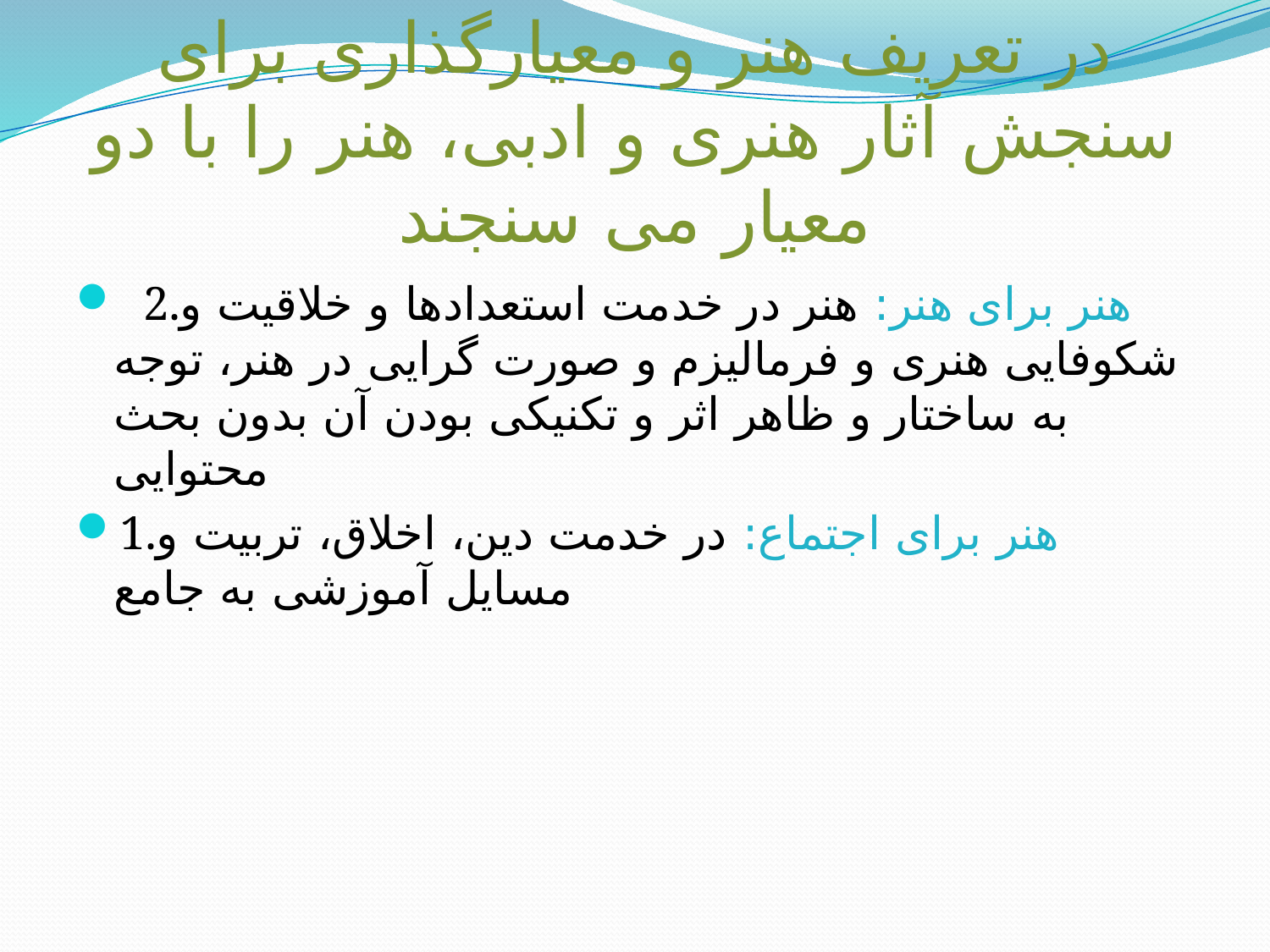

# در تعریف هنر و معیارگذاری برای سنجش آثار هنری و ادبی، هنر را با دو معیار می سنجند
  2.هنر برای هنر: هنر در خدمت استعدادها و خلاقیت و شکوفایی هنری و فرمالیزم و صورت گرایی در هنر، توجه به ساختار و ظاهر اثر و تکنیکی بودن آن بدون بحث محتوایی
1.هنر برای اجتماع: در خدمت دین، اخلاق، تربیت و مسایل آموزشی به جامع